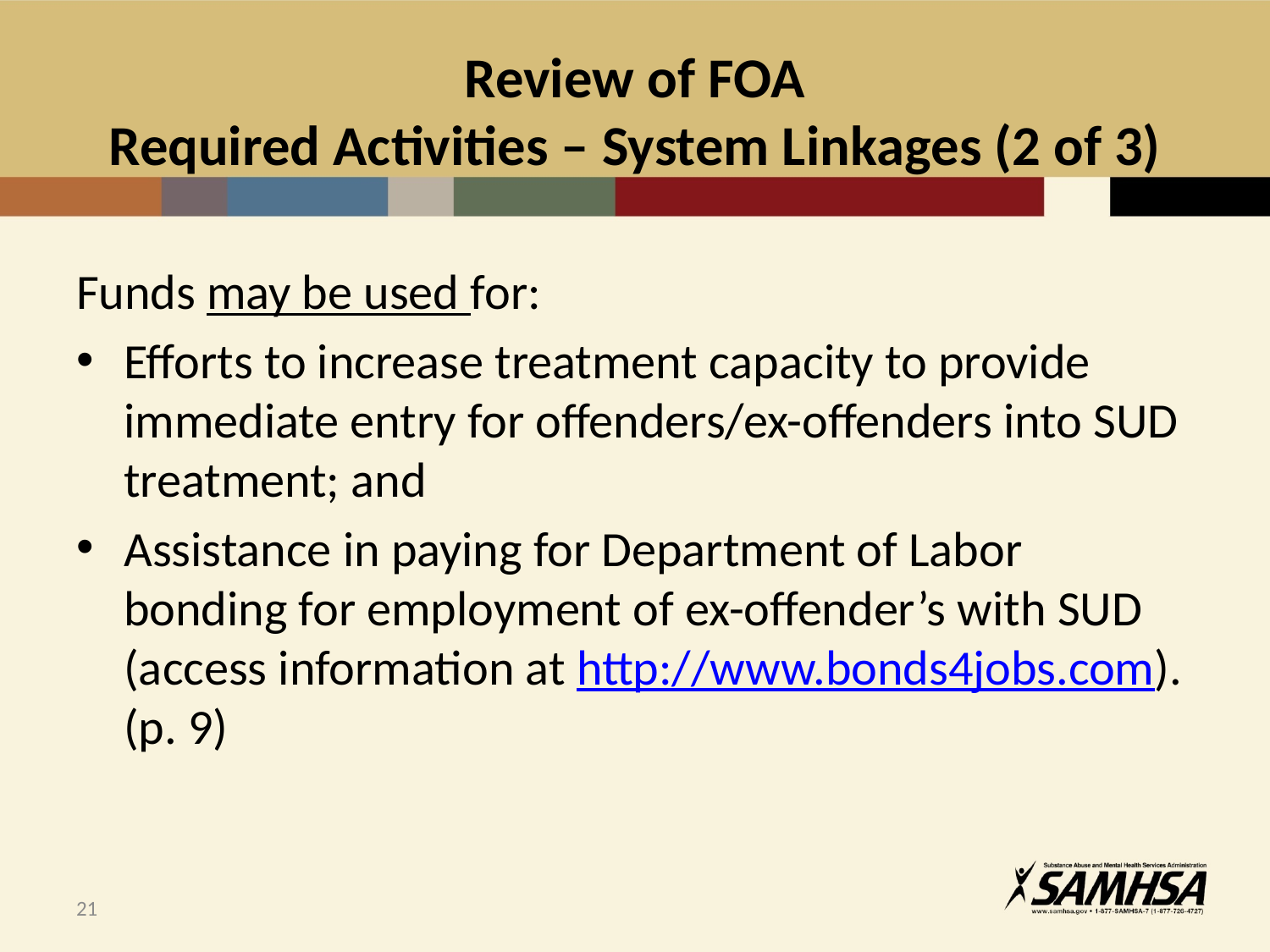

# Review of FOA Required Activities – System Linkages (2 of 3)
Funds may be used for:
Efforts to increase treatment capacity to provide immediate entry for offenders/ex-offenders into SUD treatment; and
Assistance in paying for Department of Labor bonding for employment of ex-offender’s with SUD (access information at http://www.bonds4jobs.com).  (p. 9)

21